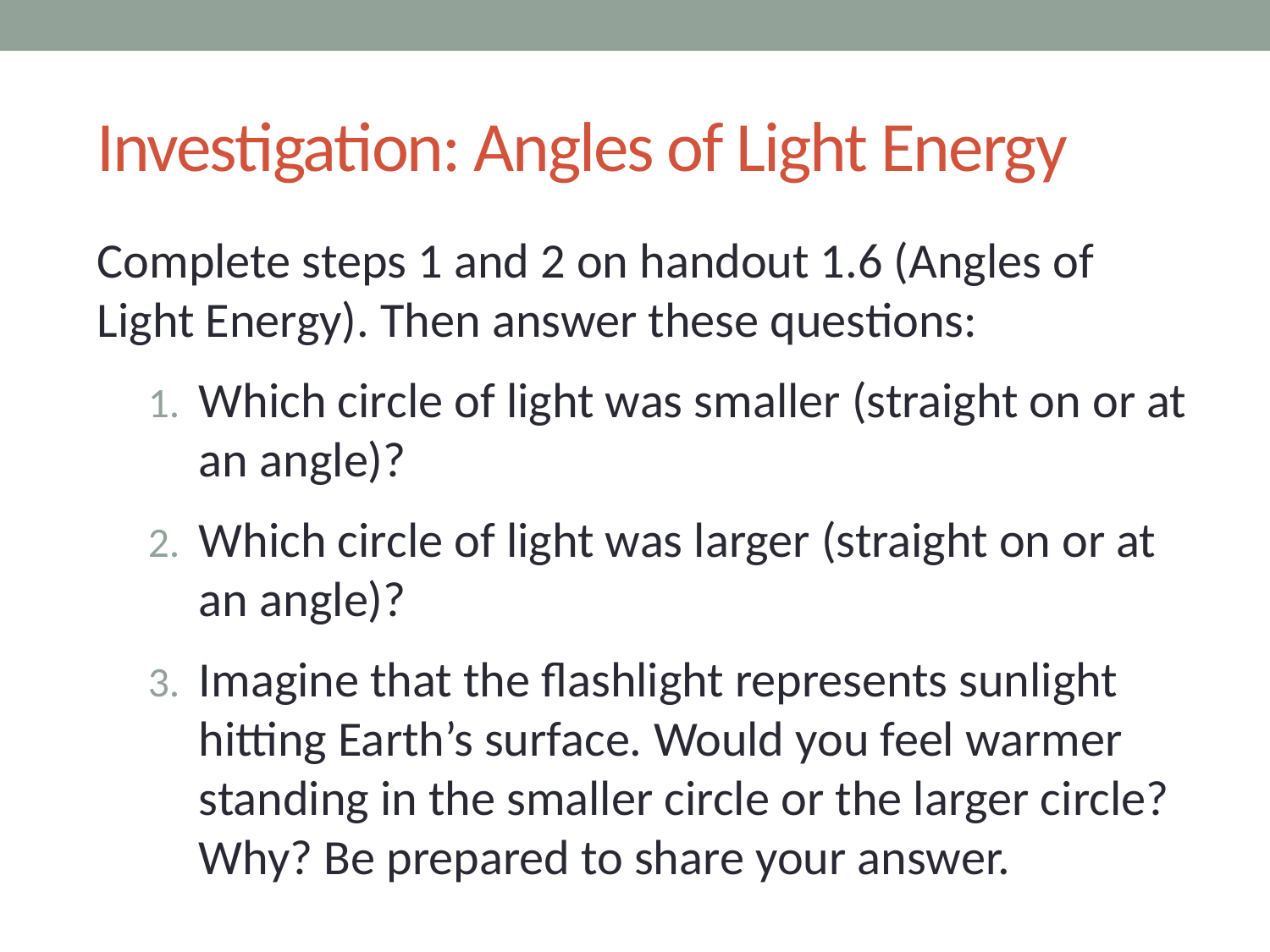

# Investigation: Angles of Light Energy
Complete steps 1 and 2 on handout 1.6 (Angles of Light Energy). Then answer these questions:
Which circle of light was smaller (straight on or at an angle)?
Which circle of light was larger (straight on or at an angle)?
Imagine that the flashlight represents sunlight hitting Earth’s surface. Would you feel warmer standing in the smaller circle or the larger circle? Why? Be prepared to share your answer.